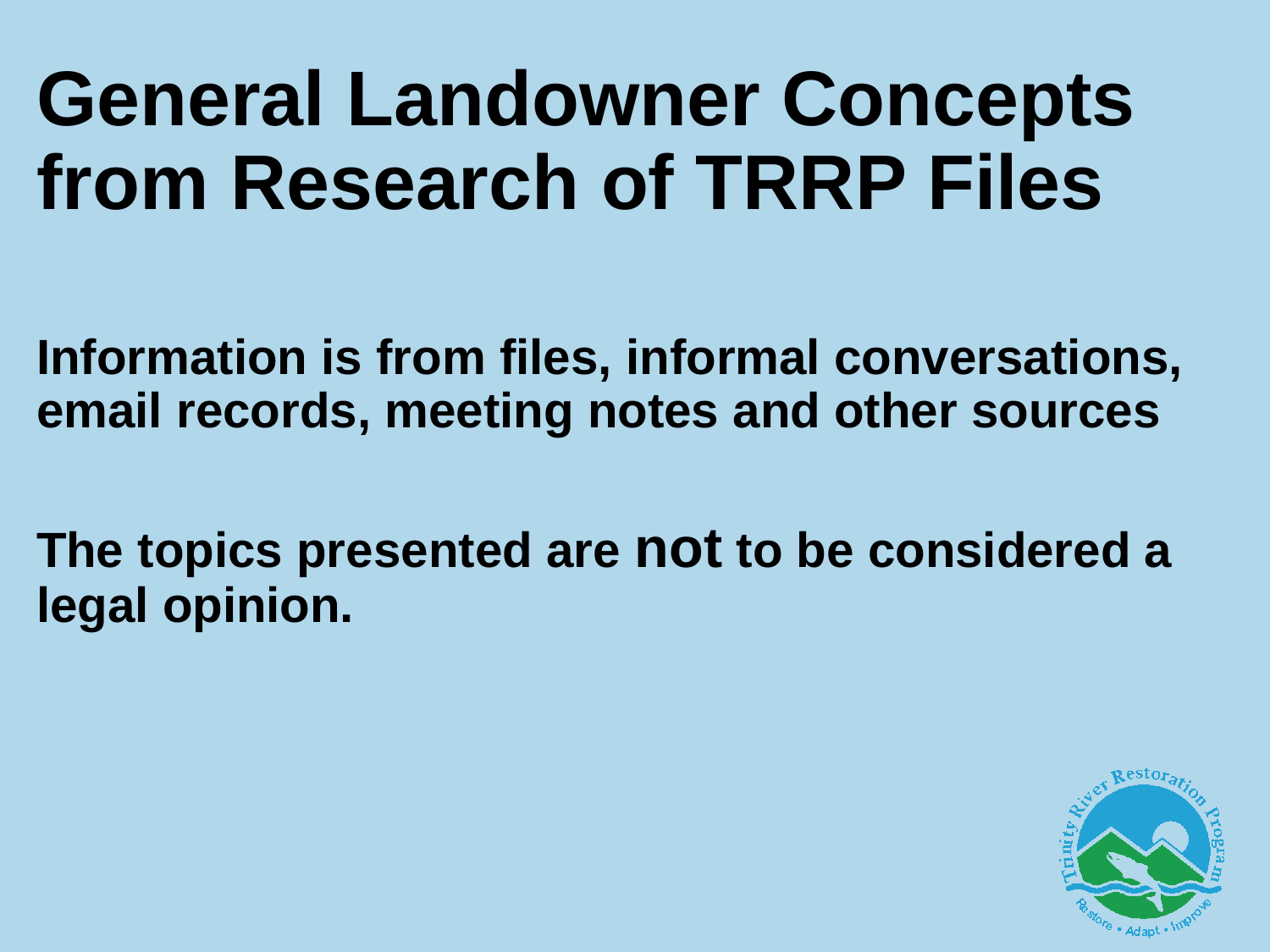

# General Landowner Concepts from Research of TRRP Files

Information is from files, informal conversations, email records, meeting notes and other sources

The topics presented are not to be considered a legal opinion.